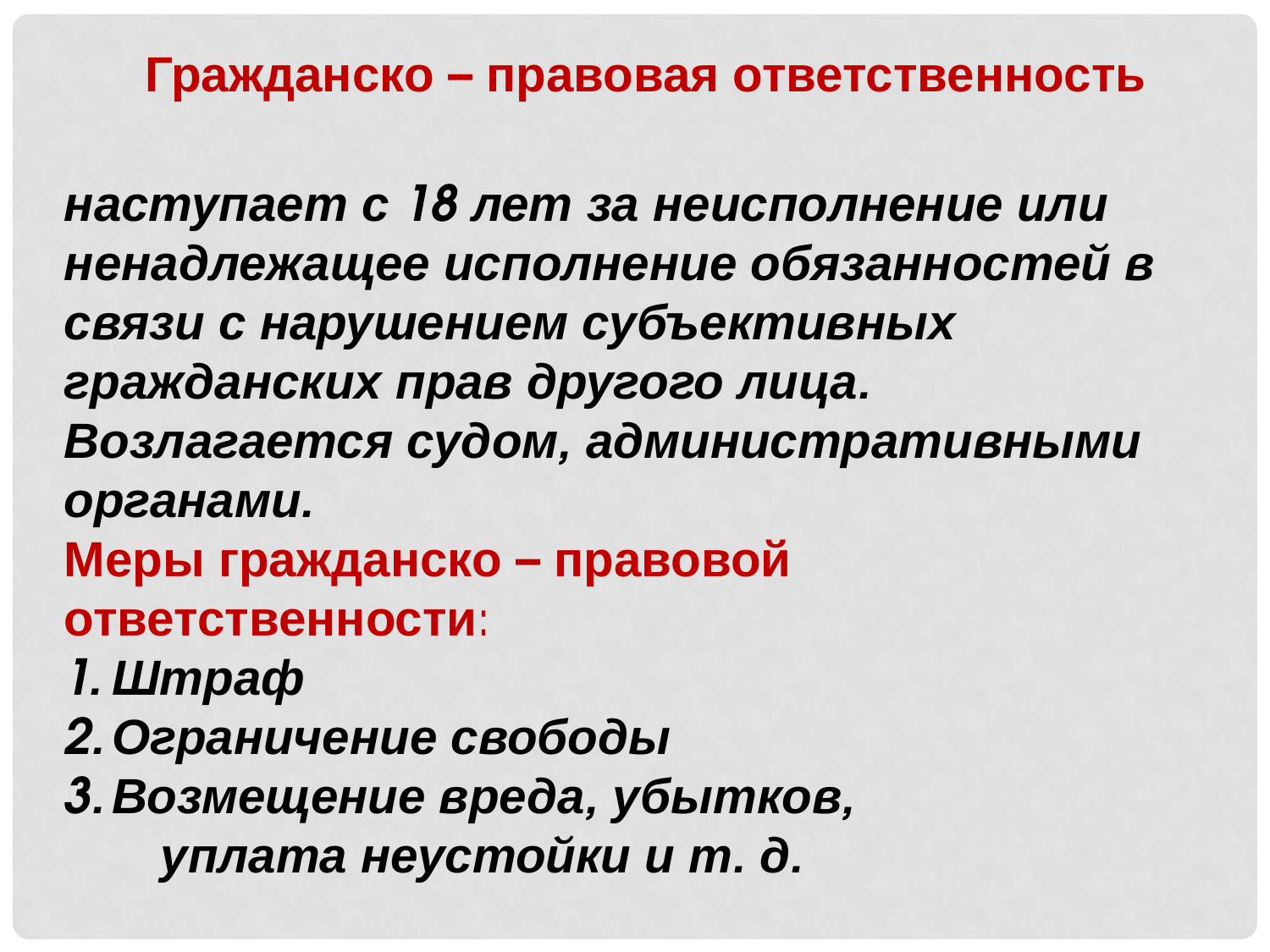

Гражданско – правовая ответственность
наступает с 18 лет за неисполнение или ненадлежащее исполнение обязанностей в связи с нарушением субъективных гражданских прав другого лица.
Возлагается судом, административными органами.
Меры гражданско – правовой ответственности:
Штраф
Ограничение свободы
Возмещение вреда, убытков,
       уплата неустойки и т. д.